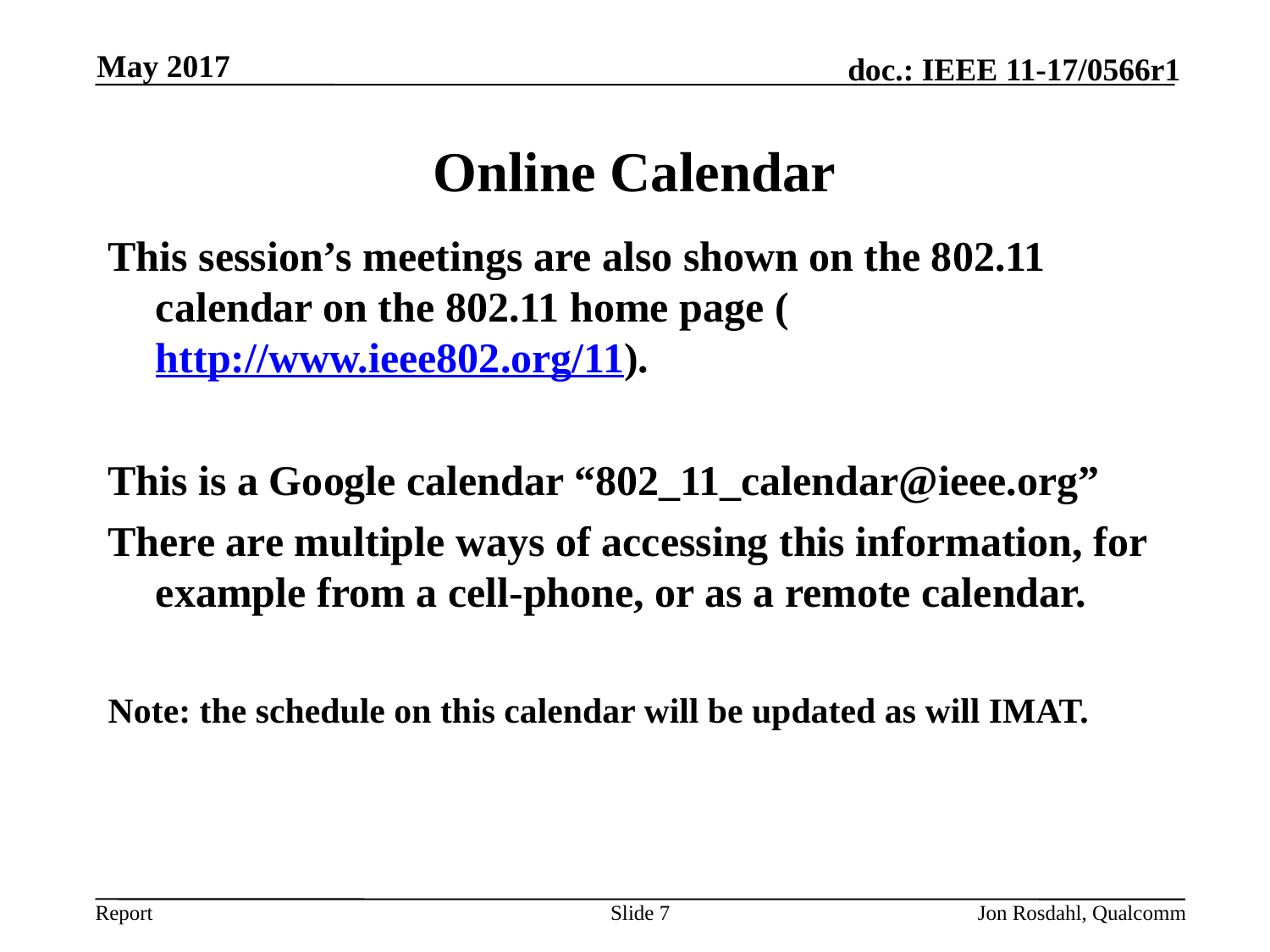

May 2017
# Online Calendar
This session’s meetings are also shown on the 802.11 calendar on the 802.11 home page (http://www.ieee802.org/11).

This is a Google calendar “802_11_calendar@ieee.org”
There are multiple ways of accessing this information, for example from a cell-phone, or as a remote calendar.

Note: the schedule on this calendar will be updated as will IMAT.

Slide 7
Jon Rosdahl, Qualcomm